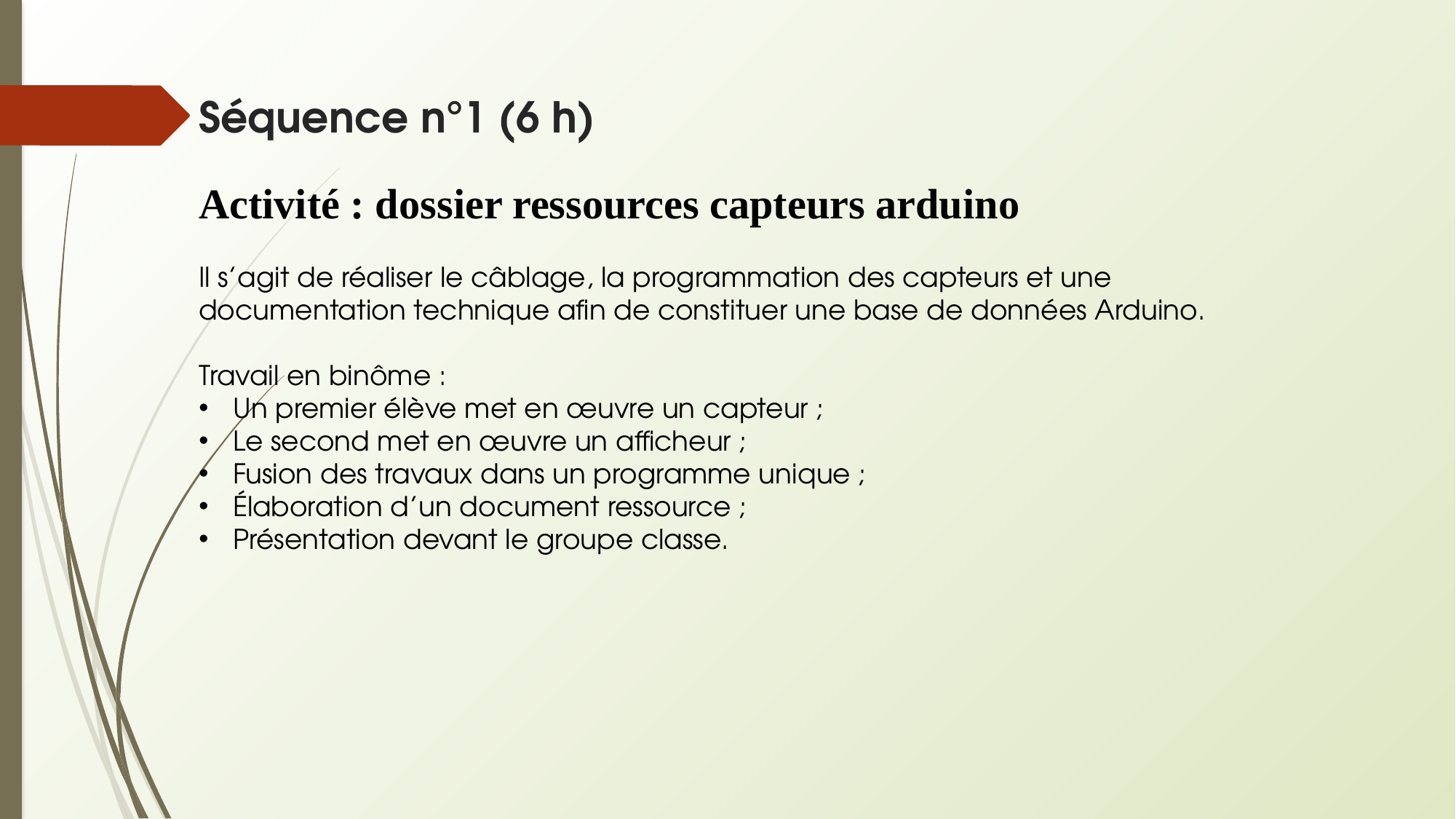

Séquence n°1 (6 h)
Activité : dossier ressources capteurs arduino

Il s’agit de réaliser le câblage, la programmation des capteurs et une documentation technique afin de constituer une base de données Arduino.

Travail en binôme :
Un premier élève met en œuvre un capteur ;
Le second met en œuvre un afficheur ;
Fusion des travaux dans un programme unique ;
Élaboration d’un document ressource ;
Présentation devant le groupe classe.